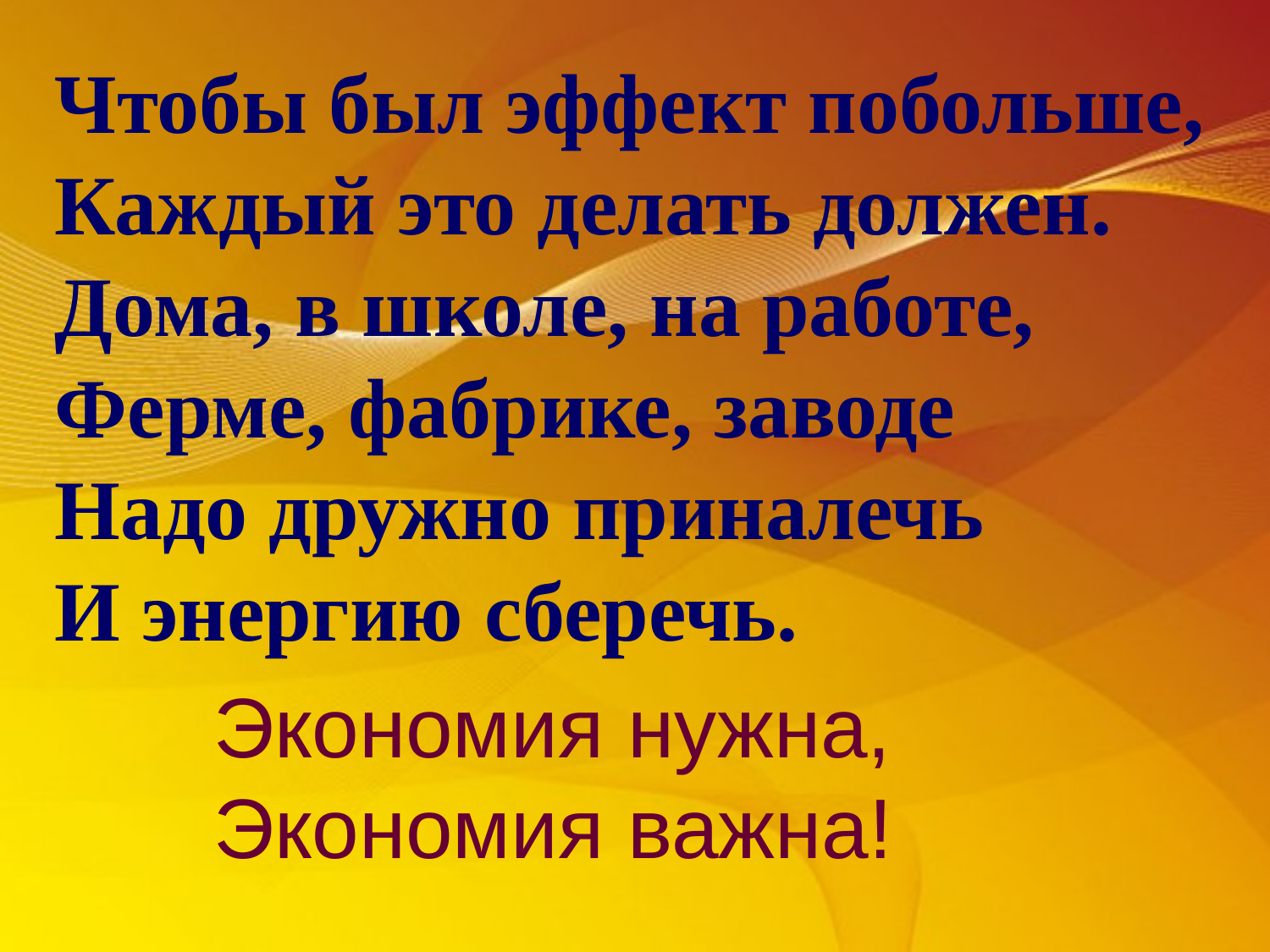

Чтобы был эффект побольше,
Каждый это делать должен.
Дома, в школе, на работе,
Ферме, фабрике, заводе
Надо дружно приналечь
И энергию сберечь.
Экономия нужна,
Экономия важна!